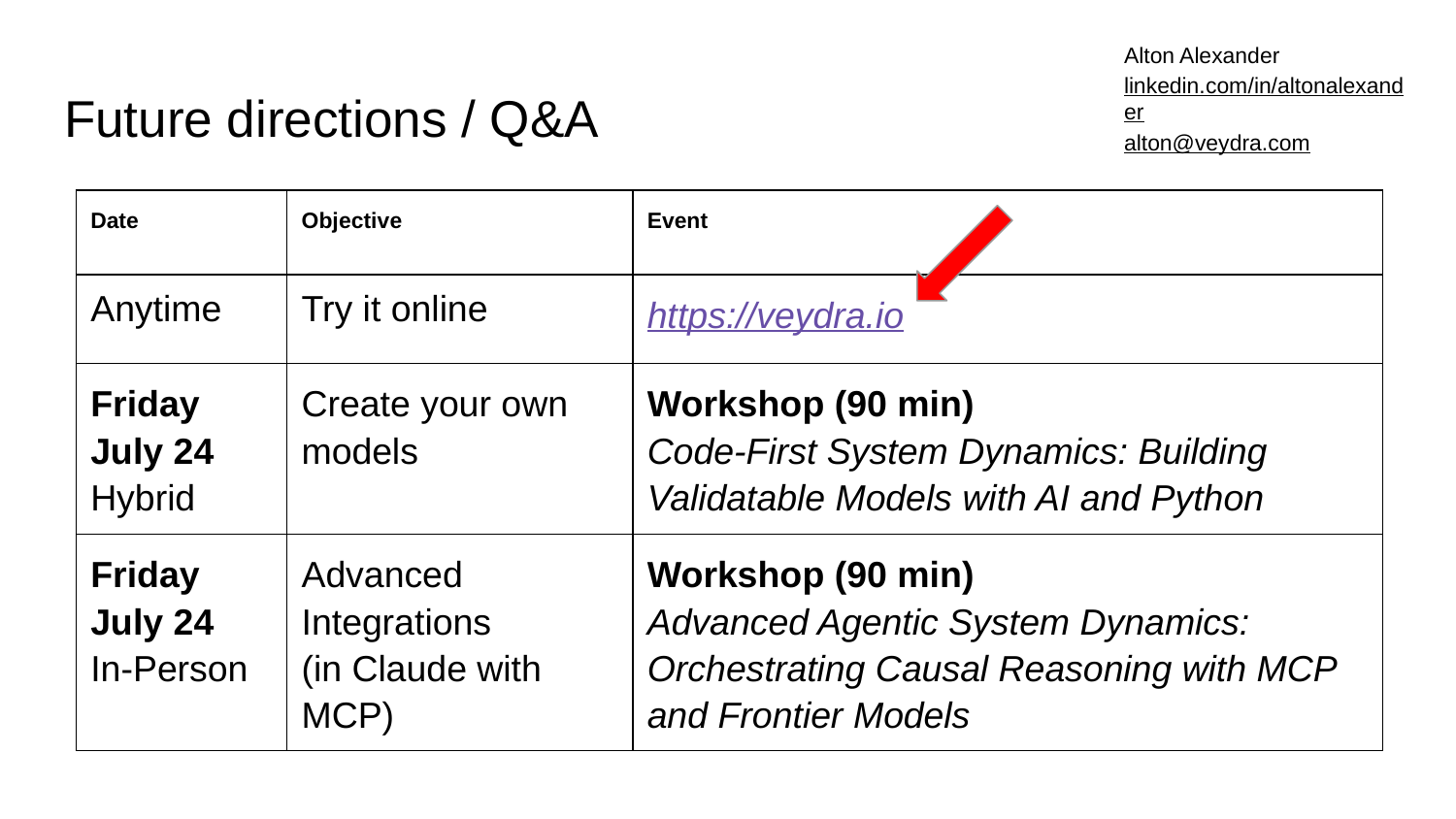

Alton Alexander
linkedin.com/in/altonalexander
alton@veydra.com
# Future directions / Q&A
| Date | Objective | Event |
| --- | --- | --- |
| Anytime | Try it online | https://veydra.io |
| Friday July 24 Hybrid | Create your own models | Workshop (90 min) Code-First System Dynamics: Building Validatable Models with AI and Python |
| Friday July 24 In-Person | Advanced Integrations (in Claude with MCP) | Workshop (90 min) Advanced Agentic System Dynamics: Orchestrating Causal Reasoning with MCP and Frontier Models |